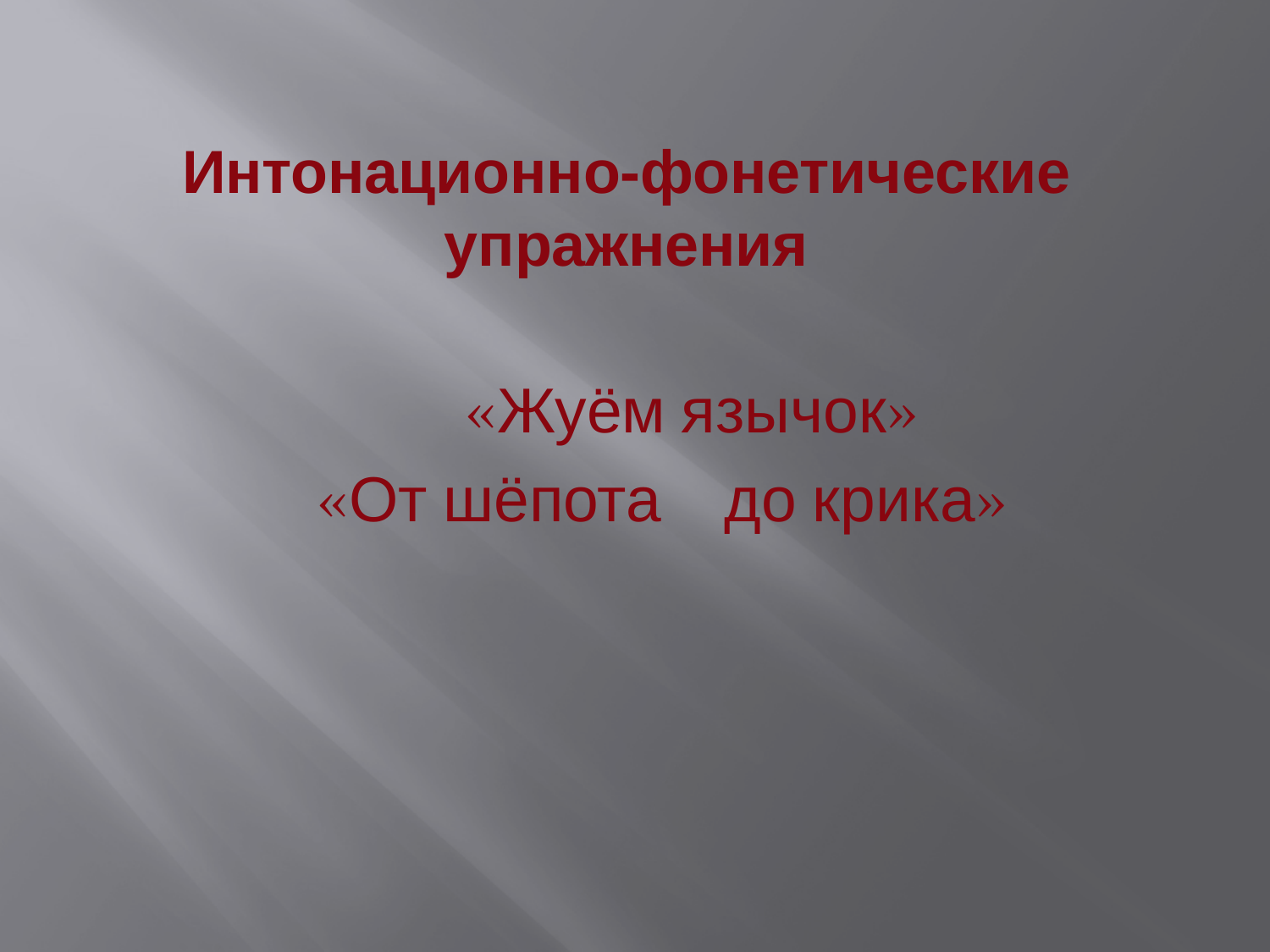

# Интонационно-фонетические упражнения

                                 «Жуём язычок»
              «От шёпота    до крика»